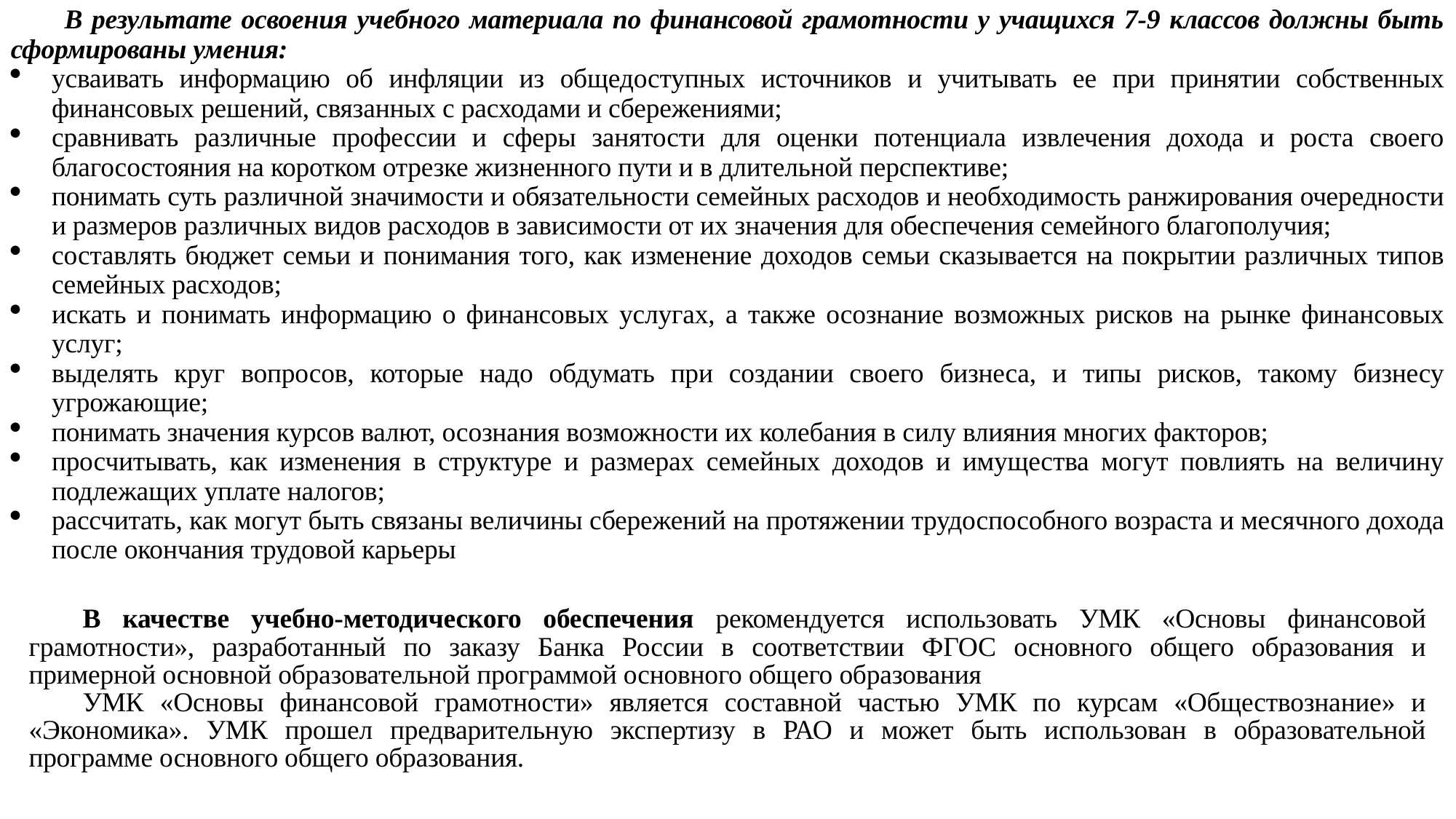

В результате освоения учебного материала по финансовой грамотности у учащихся 7-9 классов должны быть сформированы умения:
усваивать информацию об инфляции из общедоступных источников и учитывать ее при принятии собственных финансовых решений, связанных с расходами и сбережениями;
сравнивать различные профессии и сферы занятости для оценки потенциала извлечения дохода и роста своего благосостояния на коротком отрезке жизненного пути и в длительной перспективе;
понимать суть различной значимости и обязательности семейных расходов и необходимость ранжирования очередности и размеров различных видов расходов в зависимости от их значения для обеспечения семейного благополучия;
составлять бюджет семьи и понимания того, как изменение доходов семьи сказывается на покрытии различных типов семейных расходов;
искать и понимать информацию о финансовых услугах, а также осознание возможных рисков на рынке финансовых услуг;
выделять круг вопросов, которые надо обдумать при создании своего бизнеса, и типы рисков, такому бизнесу угрожающие;
понимать значения курсов валют, осознания возможности их колебания в силу влияния многих факторов;
просчитывать, как изменения в структуре и размерах семейных доходов и имущества могут повлиять на величину подлежащих уплате налогов;
рассчитать, как могут быть связаны величины сбережений на протяжении трудоспособного возраста и месячного дохода после окончания трудовой карьеры
В качестве учебно-методического обеспечения рекомендуется использовать УМК «Основы финансовой грамотности», разработанный по заказу Банка России в соответствии ФГОС основного общего образования и примерной основной образовательной программой основного общего образования
УМК «Основы финансовой грамотности» является составной частью УМК по курсам «Обществознание» и «Экономика». УМК прошел предварительную экспертизу в РАО и может быть использован в образовательной программе основного общего образования.